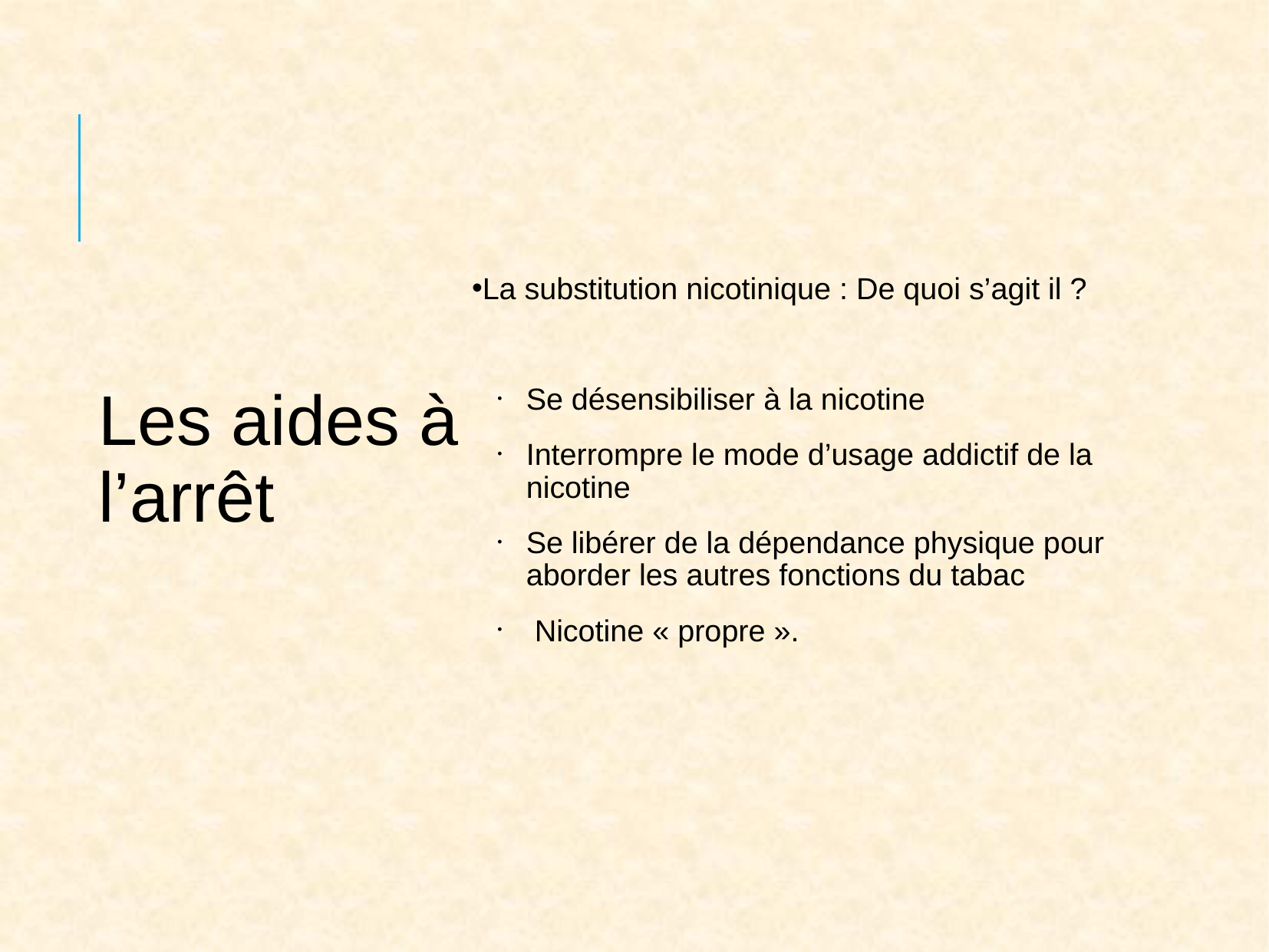

La substitution nicotinique : De quoi s’agit il ?

Se désensibiliser à la nicotine
Interrompre le mode d’usage addictif de la nicotine
Se libérer de la dépendance physique pour aborder les autres fonctions du tabac
 Nicotine « propre ».
Les aides à l’arrêt